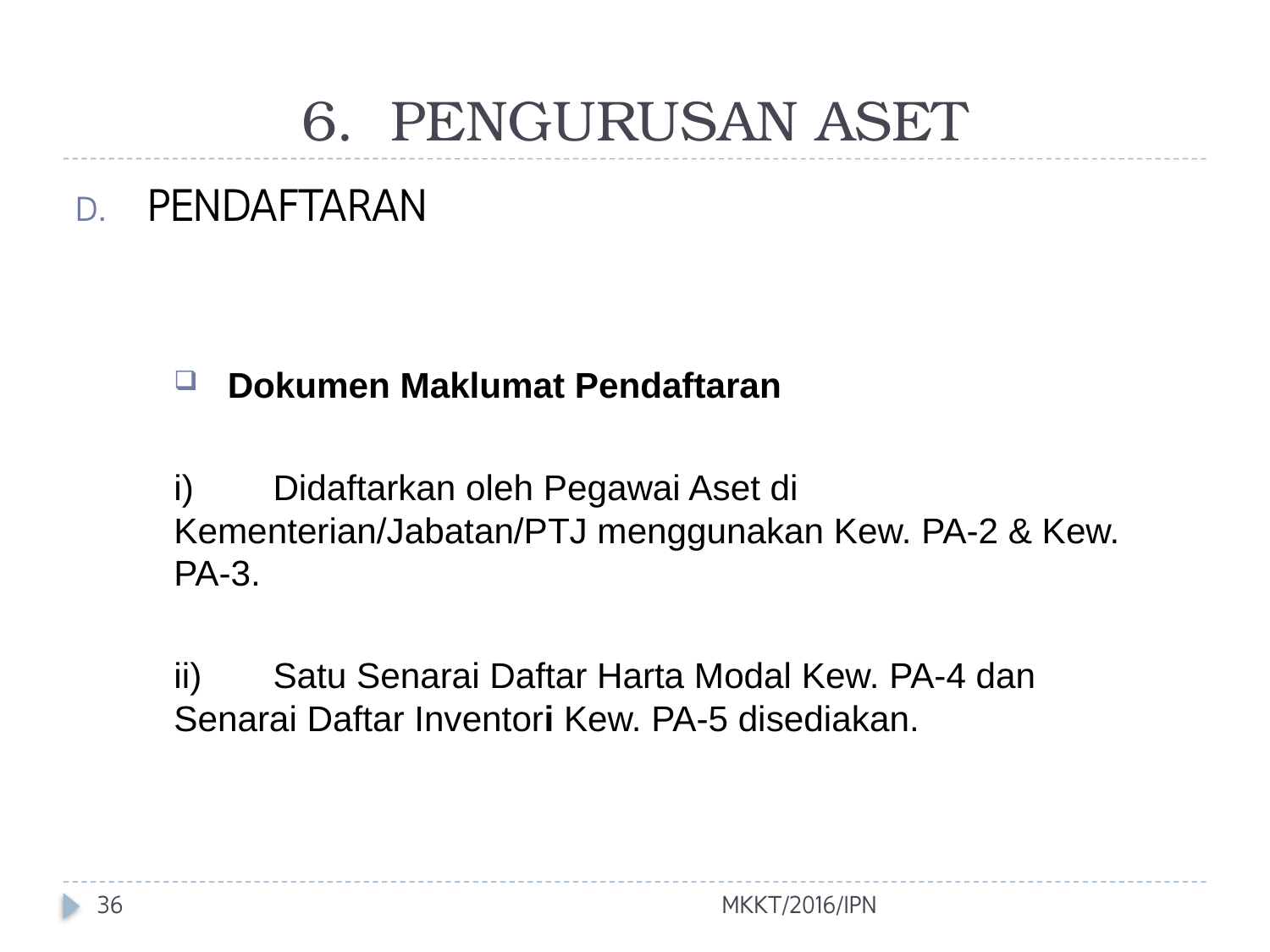

# 6.  PENGURUSAN ASET
PENDAFTARAN

Dokumen Maklumat Pendaftaran

i)	Didaftarkan oleh Pegawai Aset di Kementerian/Jabatan/PTJ menggunakan Kew. PA-2 & Kew. PA-3.

ii)	Satu Senarai Daftar Harta Modal Kew. PA-4 dan Senarai Daftar Inventori Kew. PA-5 disediakan.

36
MKKT/2016/IPN